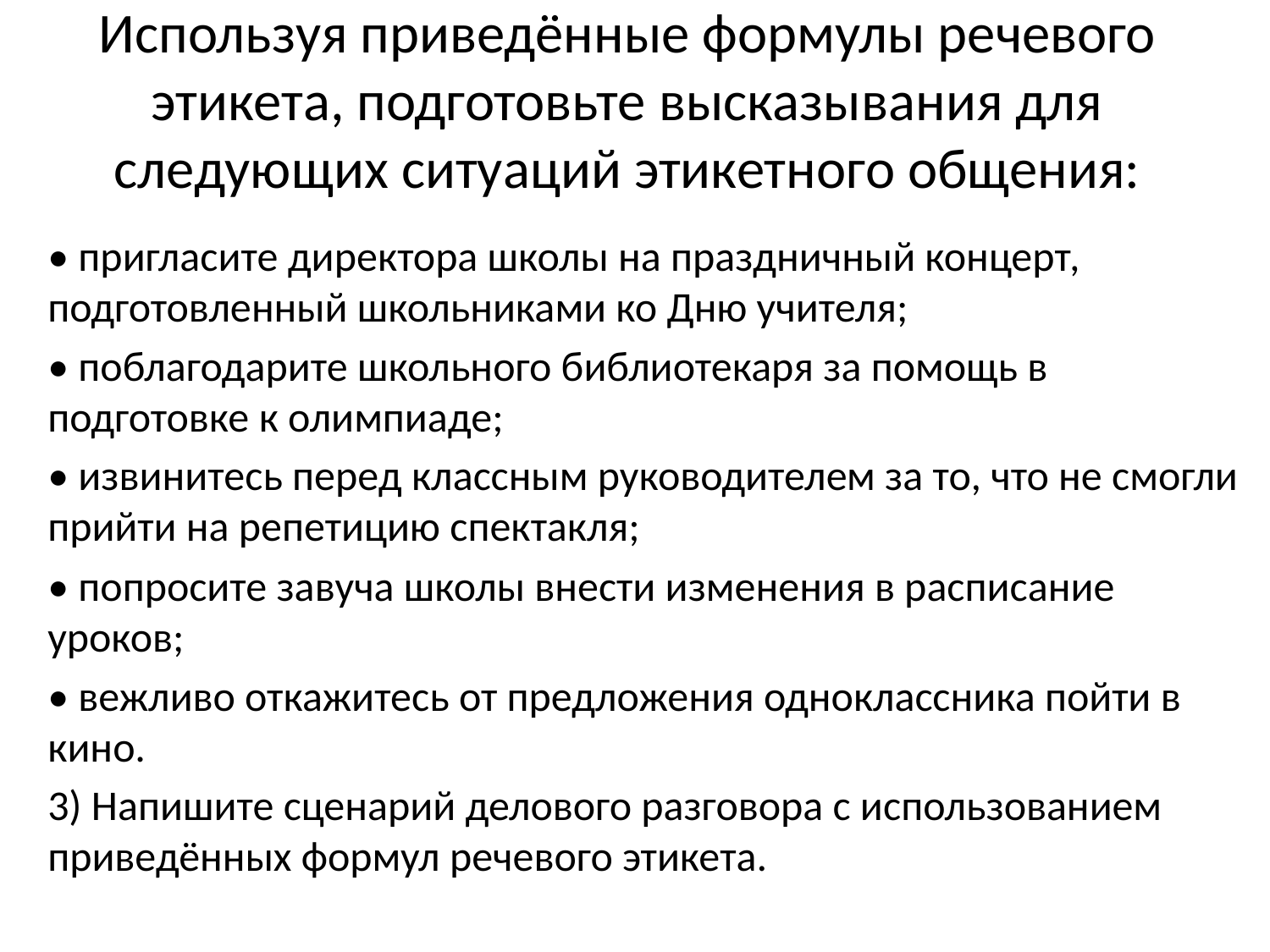

# Используя приведённые формулы речевого этикета, подготовьте высказывания для следующих ситуаций этикетного общения:
• пригласите директора школы на праздничный концерт, подготовленный школьниками ко Дню учителя;
• поблагодарите школьного библиотекаря за помощь в подготовке к олимпиаде;
• извинитесь перед классным руководителем за то, что не смогли прийти на репетицию спектакля;
• попросите завуча школы внести изменения в расписание уроков;
• вежливо откажитесь от предложения одноклассника пойти в кино.
3) Напишите сценарий делового разговора с использованием приведённых формул речевого этикета.